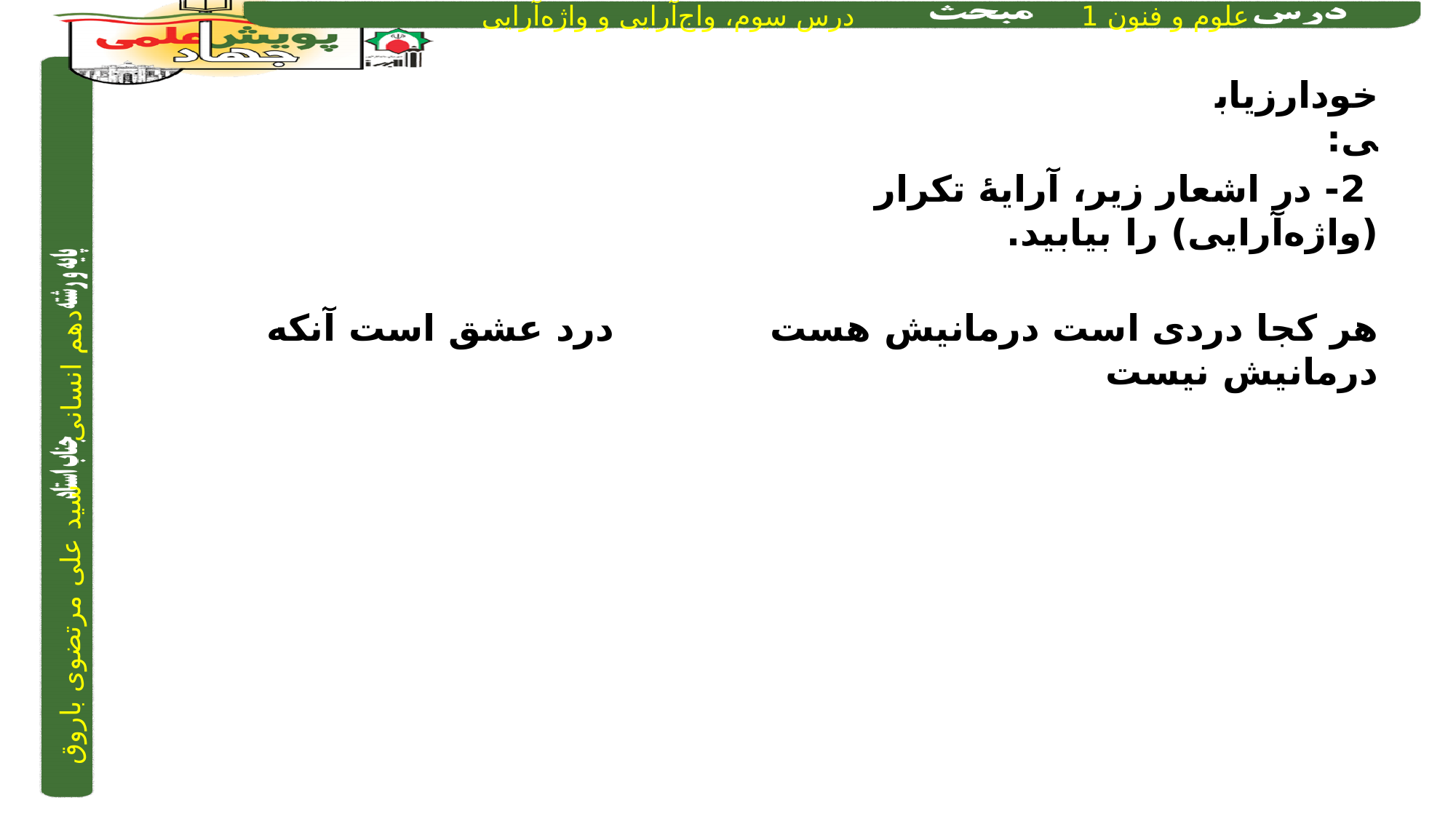

خودارزیابی:
 2- در اشعار زیر، آرایۀ تکرار (واژه‌آرایی) را بیابید.
هر کجا دردی است درمانیش هست 			درد عشق است آنکه درمانیش نیست